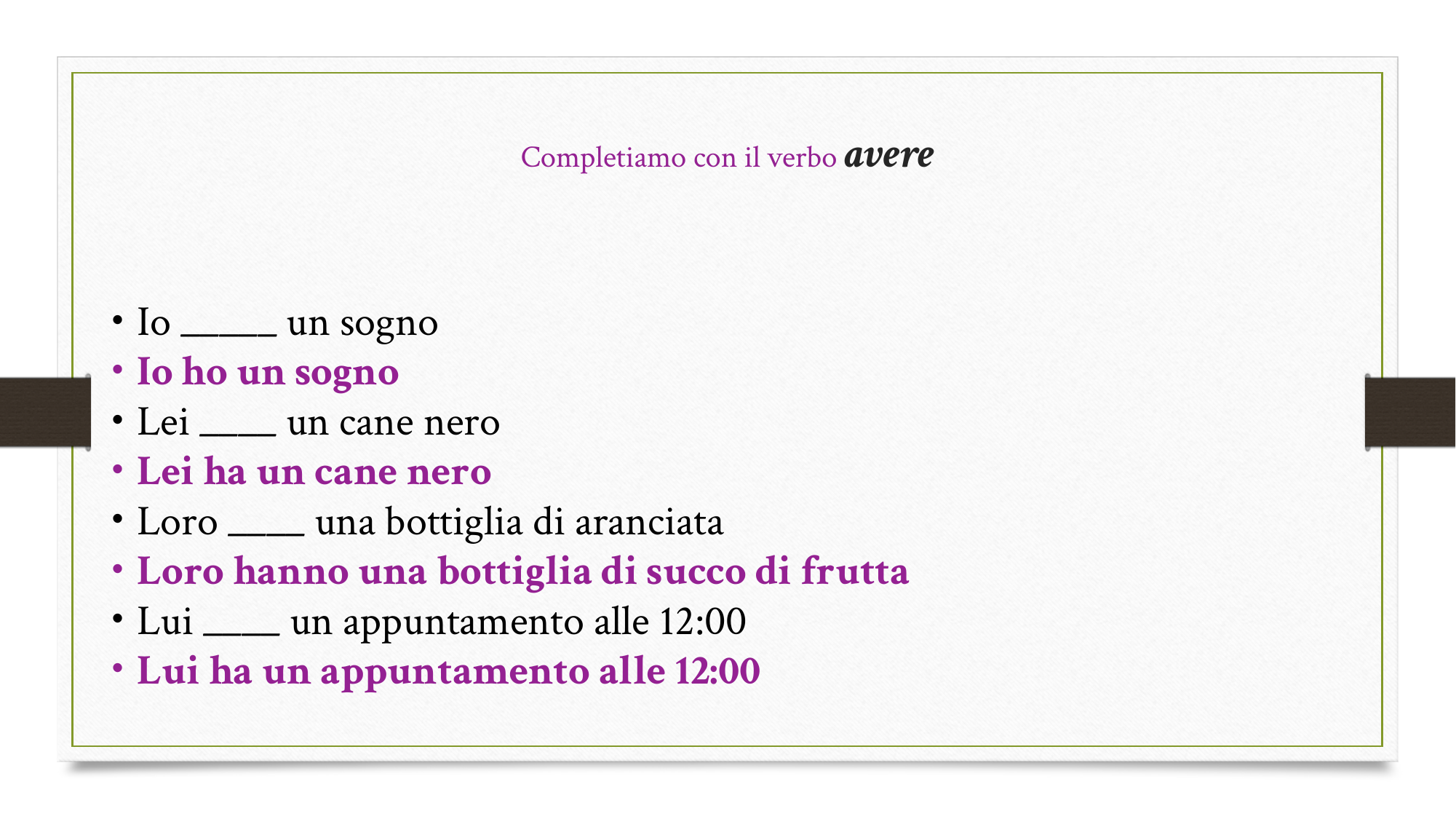

# Completiamo con il verbo avere
Io _____ un sogno
Io ho un sogno
Lei ____ un cane nero
Lei ha un cane nero
Loro ____ una bottiglia di aranciata
Loro hanno una bottiglia di succo di frutta
Lui ____ un appuntamento alle 12:00
Lui ha un appuntamento alle 12:00